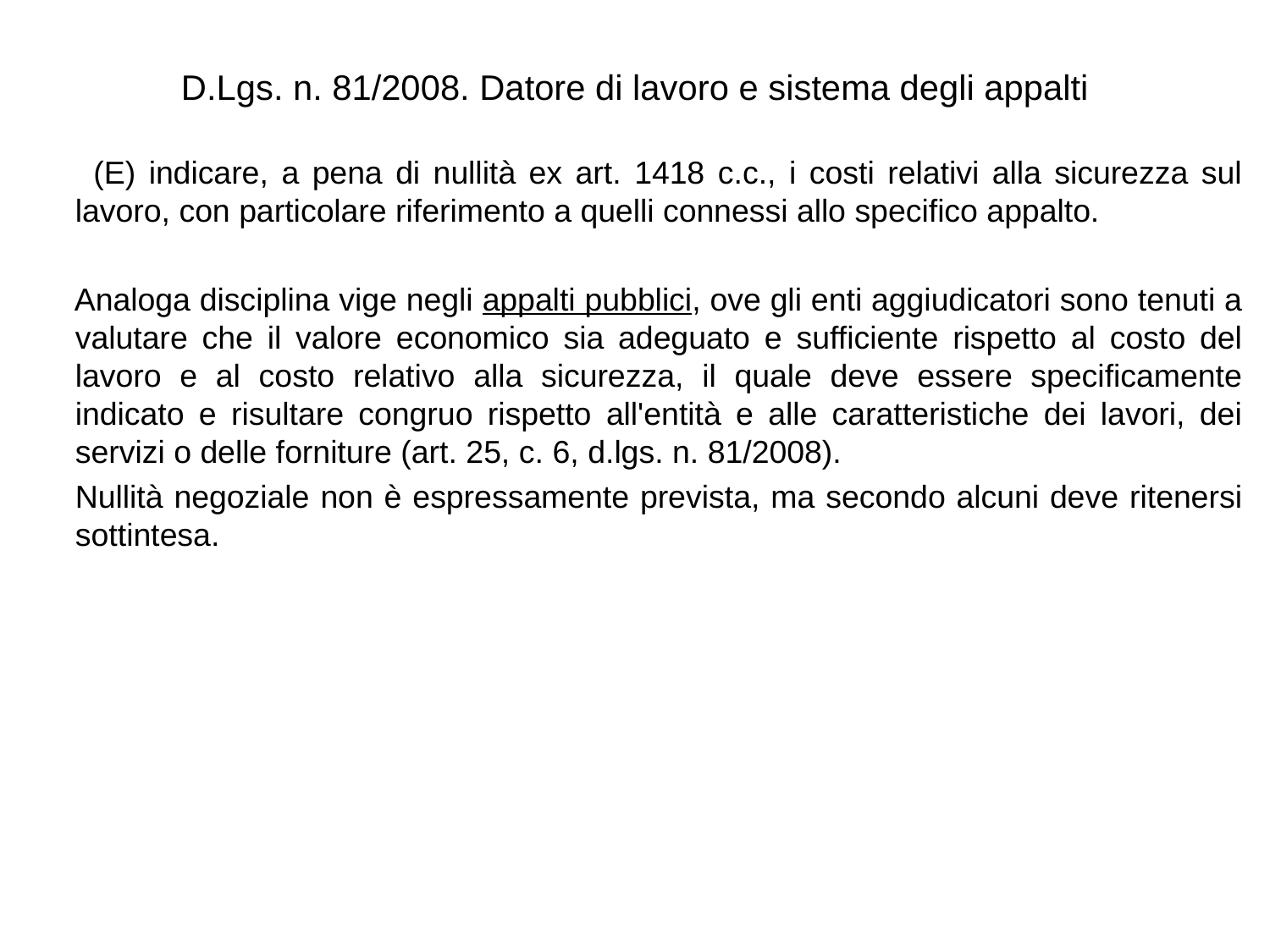

# D.Lgs. n. 81/2008. Datore di lavoro e sistema degli appalti
     (E) indicare, a pena di nullità ex art. 1418 c.c., i costi relativi alla sicurezza sul lavoro, con particolare riferimento a quelli connessi allo specifico appalto.

     Analoga disciplina vige negli appalti pubblici, ove gli enti aggiudicatori sono tenuti a valutare che il valore economico sia adeguato e sufficiente rispetto al costo del lavoro e al costo relativo alla sicurezza, il quale deve essere specificamente indicato e risultare congruo rispetto all'entità e alle caratteristiche dei lavori, dei servizi o delle forniture (art. 25, c. 6, d.lgs. n. 81/2008).
	Nullità negoziale non è espressamente prevista, ma secondo alcuni deve ritenersi sottintesa.